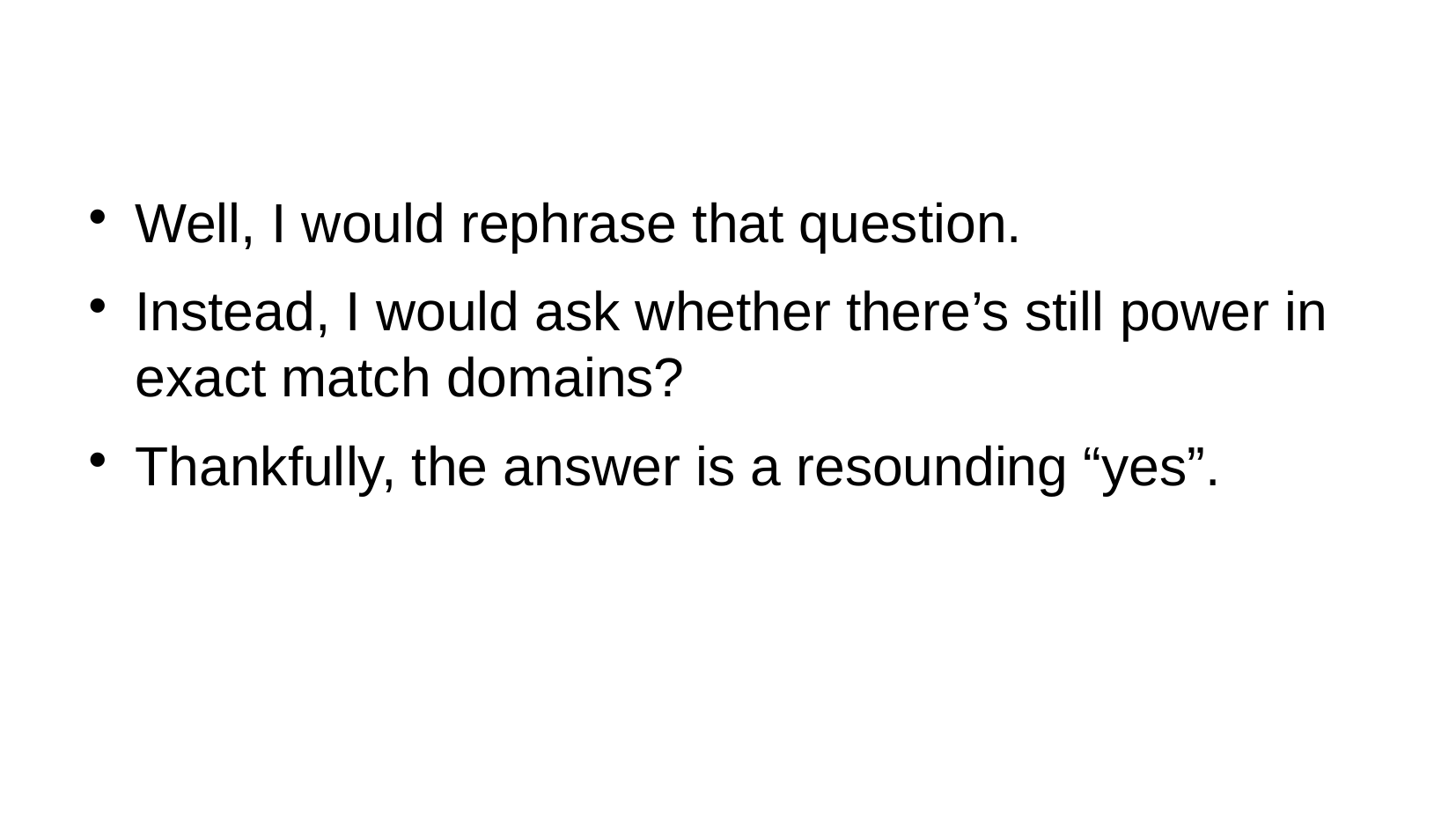

Well, I would rephrase that question.
Instead, I would ask whether there’s still power in exact match domains?
Thankfully, the answer is a resounding “yes”.